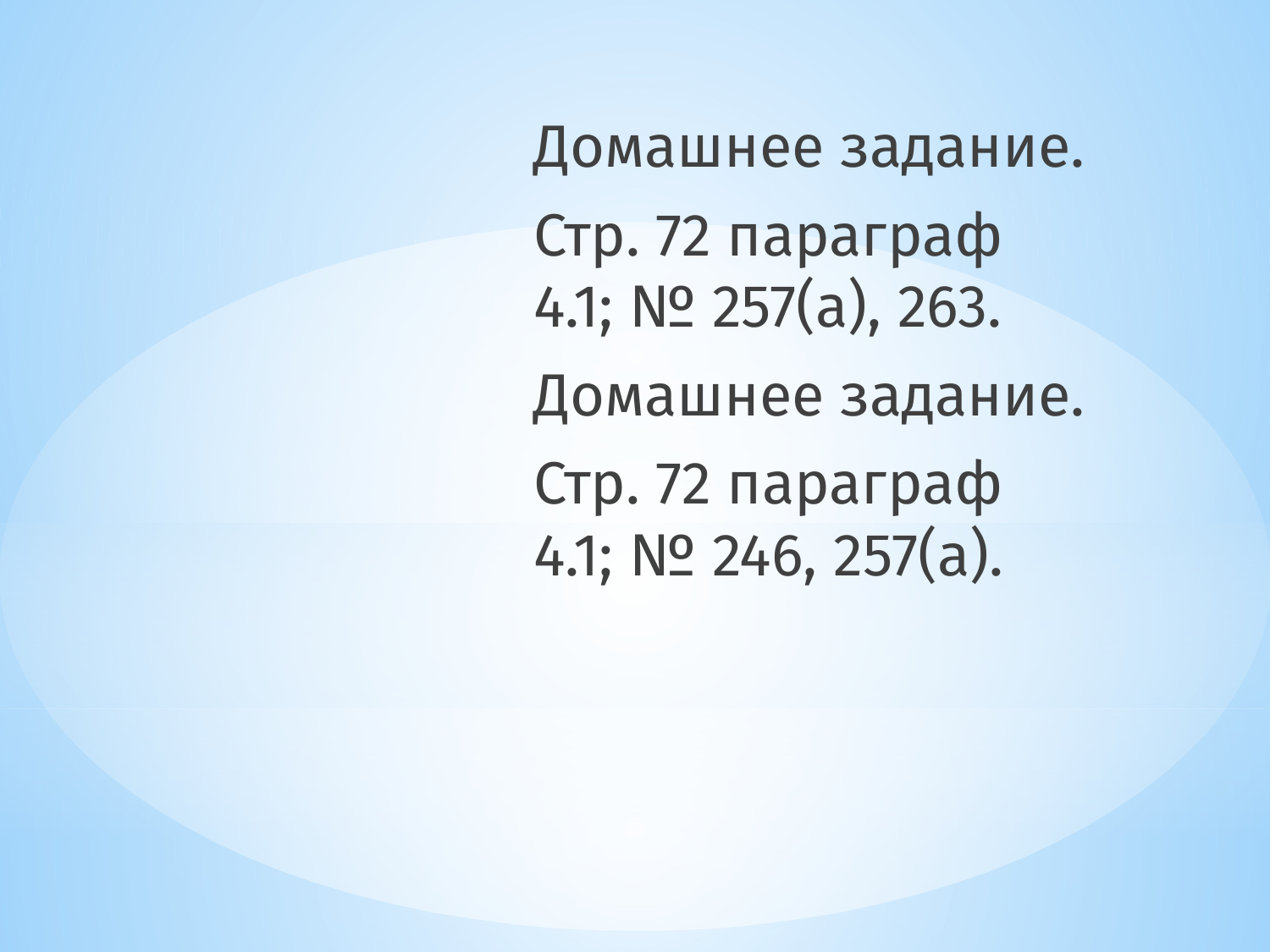

Домашнее задание.
Стр. 72 параграф 4.1; № 257(а), 263.
Домашнее задание.
Стр. 72 параграф 4.1; № 246, 257(а).

#